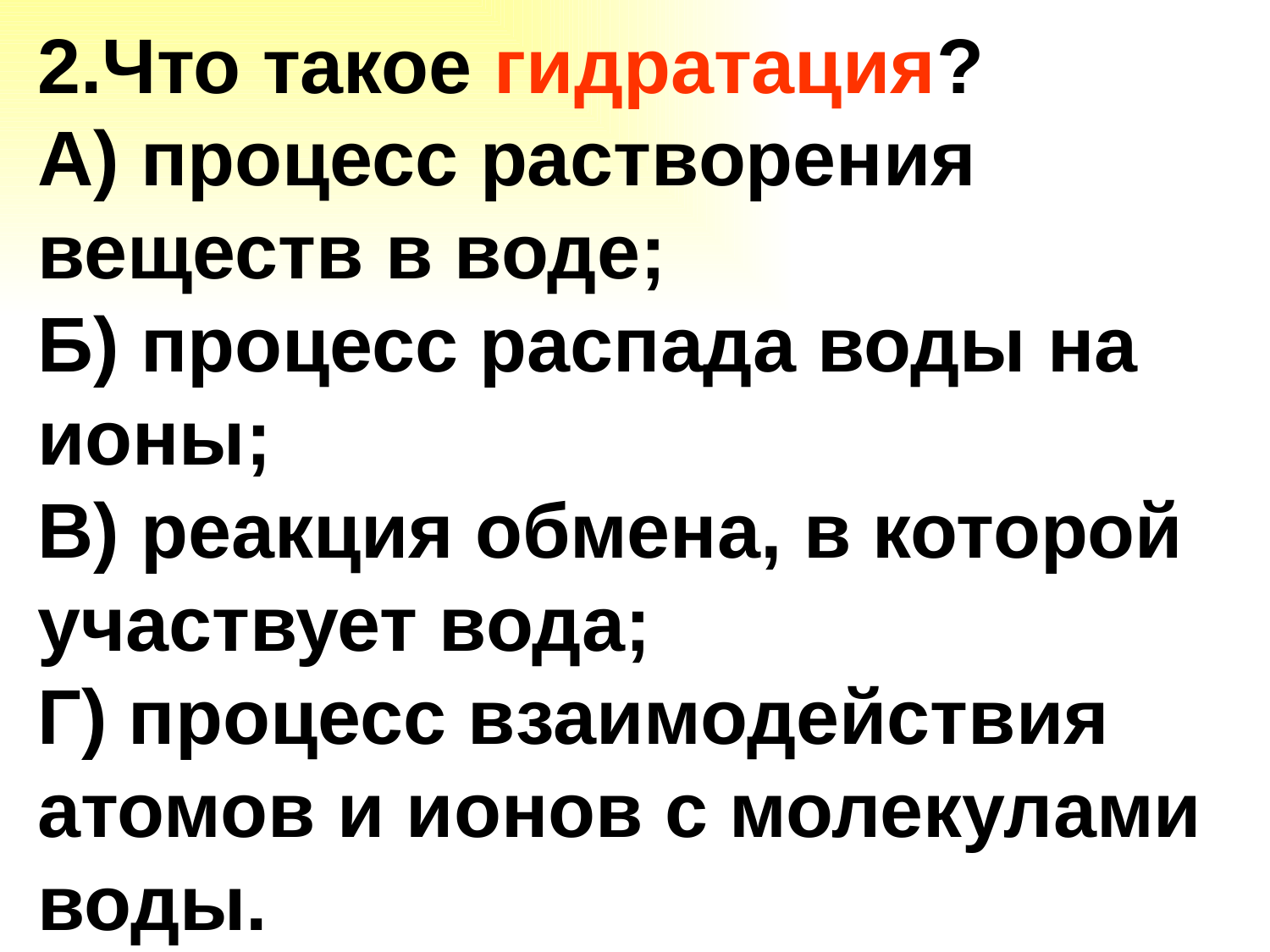

2.Что такое гидратация?
А) процесс растворения веществ в воде;
Б) процесс распада воды на ионы;
В) реакция обмена, в которой участвует вода;
Г) процесс взаимодействия атомов и ионов с молекулами воды.